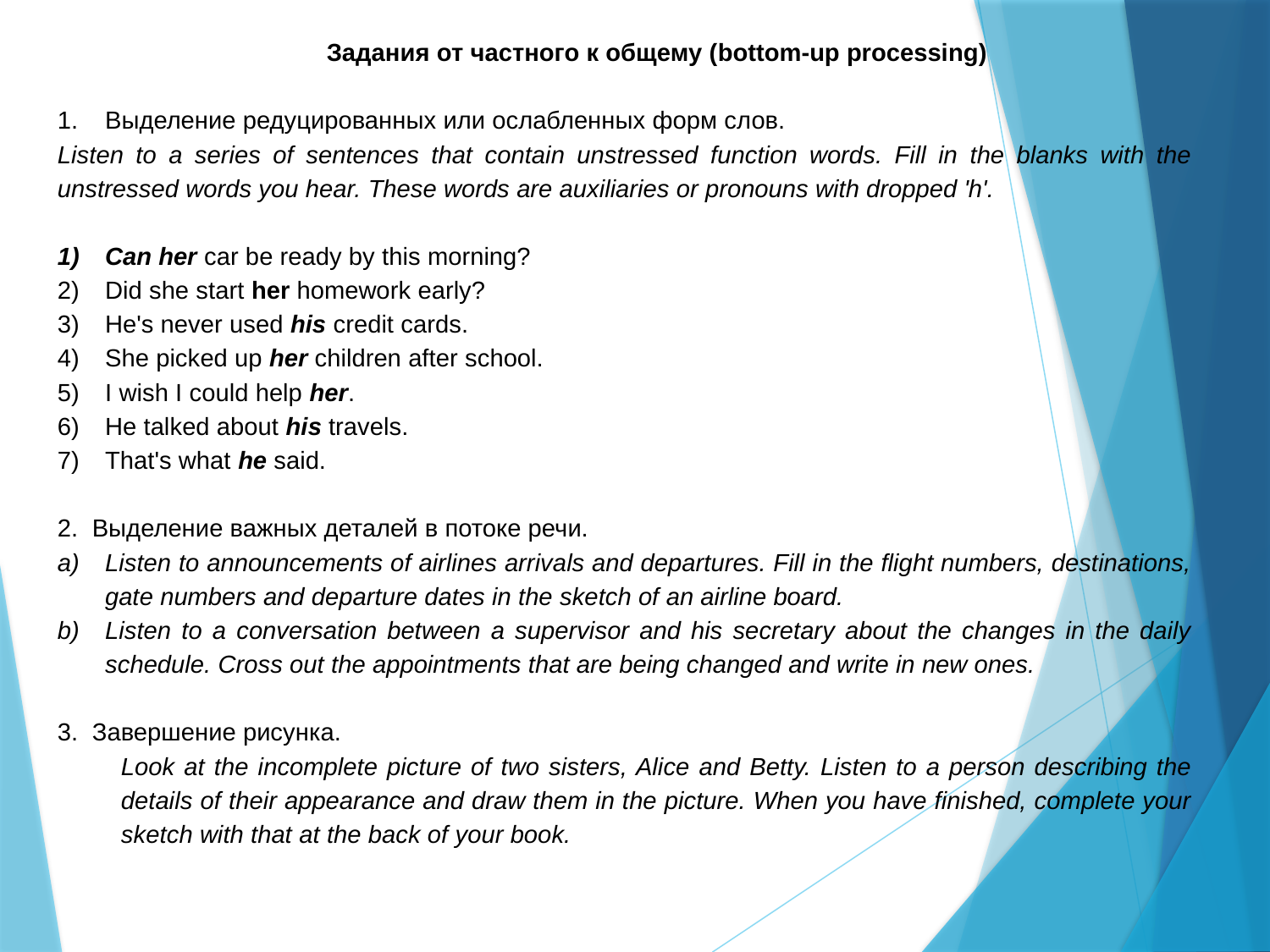

Задания от частного к общему (bottom-up processing)

Выделение редуцированных или ослабленных форм слов.
Listen to a series of sentences that contain unstressed function words. Fill in the blanks with the unstressed words you hear. These words are auxiliaries or pronouns with dropped 'h'.

Can her car be ready by this morning?
Did she start her homework early?
He's never used his credit cards.
She picked up her children after school.
I wish I could help her.
He talked about his travels.
That's what he said.

2.  Выделение важных деталей в потоке речи.
Listen to announcements of airlines arrivals and departures. Fill in the flight numbers, destinations, gate numbers and departure dates in the sketch of an airline board.
Listen to a conversation between a supervisor and his secretary about the changes in the daily schedule. Cross out the appointments that are being changed and write in new ones.

3.  Завершение рисунка.
Look at the incomplete picture of two sisters, Alice and Betty. Listen to a person describing the details of their appearance and draw them in the picture. When you have finished, complete your sketch with that at the back of your book.